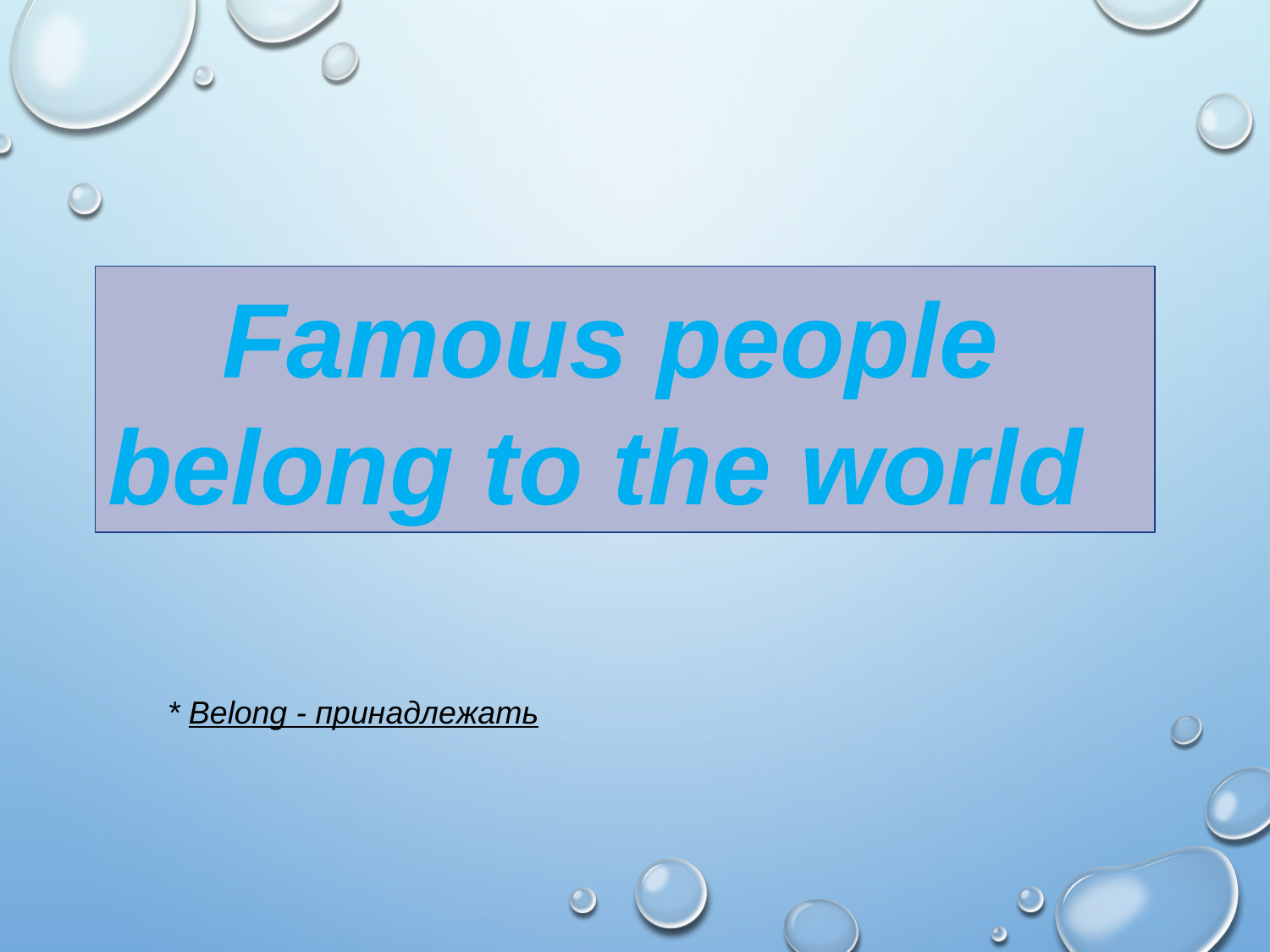

Famous people
belong to the world
* Belong - принадлежать